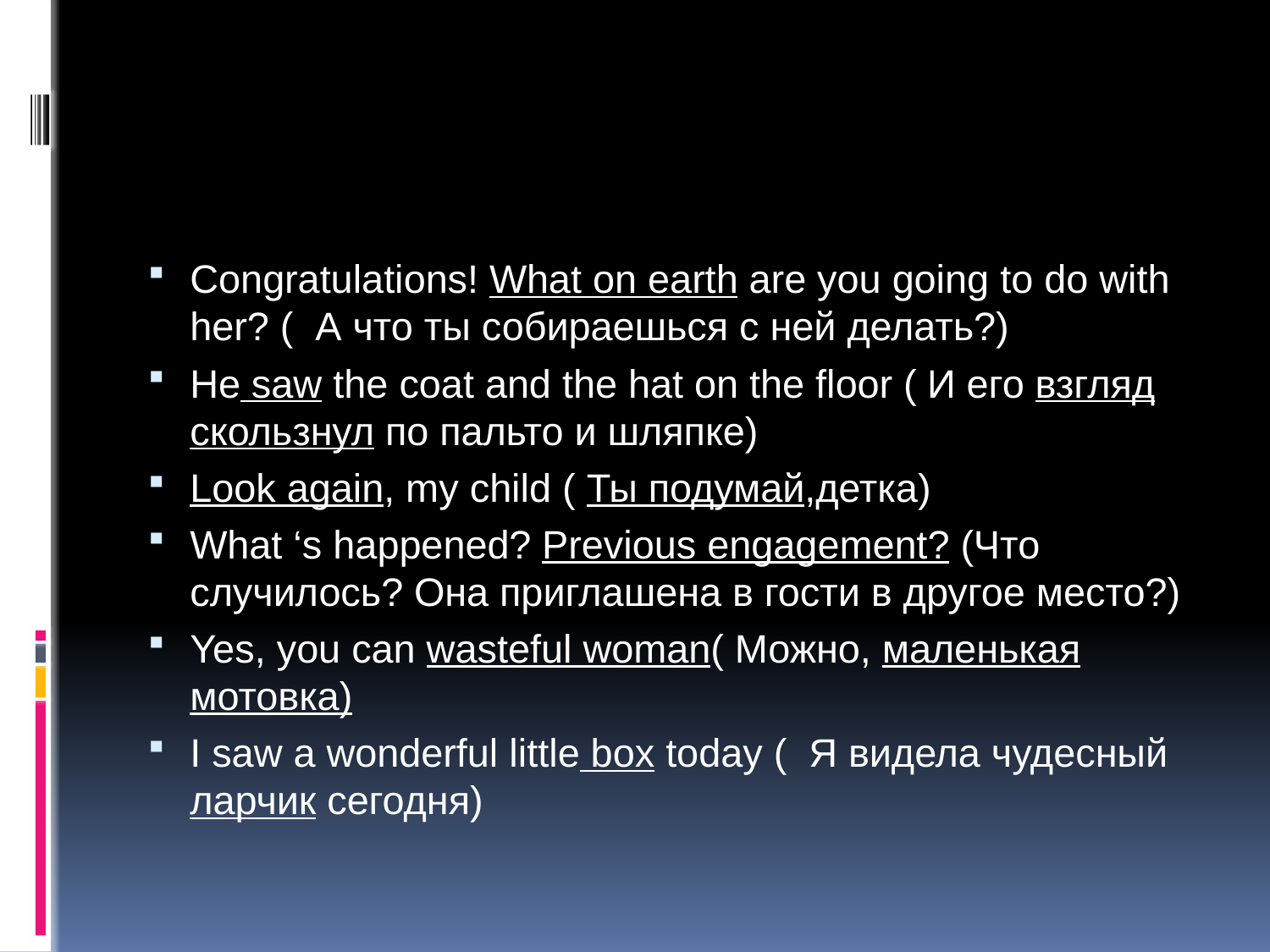

#
Сongratulations! What on earth are you going to do with her? (  А что ты собираешься с ней делать?)
He saw the coat and the hat on the floor ( И его взгляд скользнул по пальто и шляпке)
Look again, my child ( Ты подумай,детка)
What ‘s happened? Previous engagement? (Что случилось? Она приглашена в гости в другое место?)
Yes, you can wasteful woman( Можно, маленькая мотовка)
I saw a wonderful little box today (  Я видела чудесный ларчик сегодня)